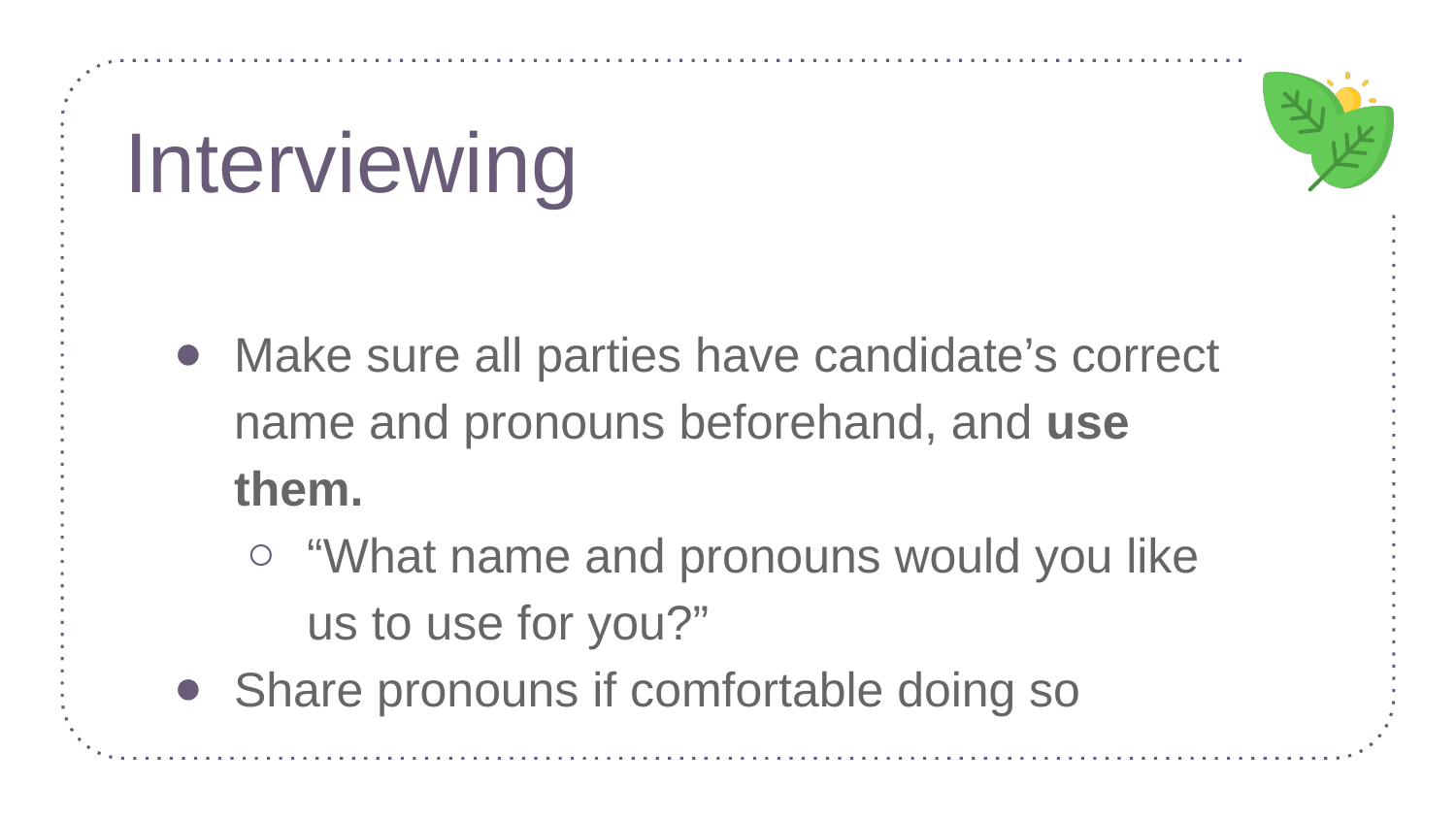

# Interviewing
Make sure all parties have candidate’s correct name and pronouns beforehand, and use them.
“What name and pronouns would you like us to use for you?”
Share pronouns if comfortable doing so